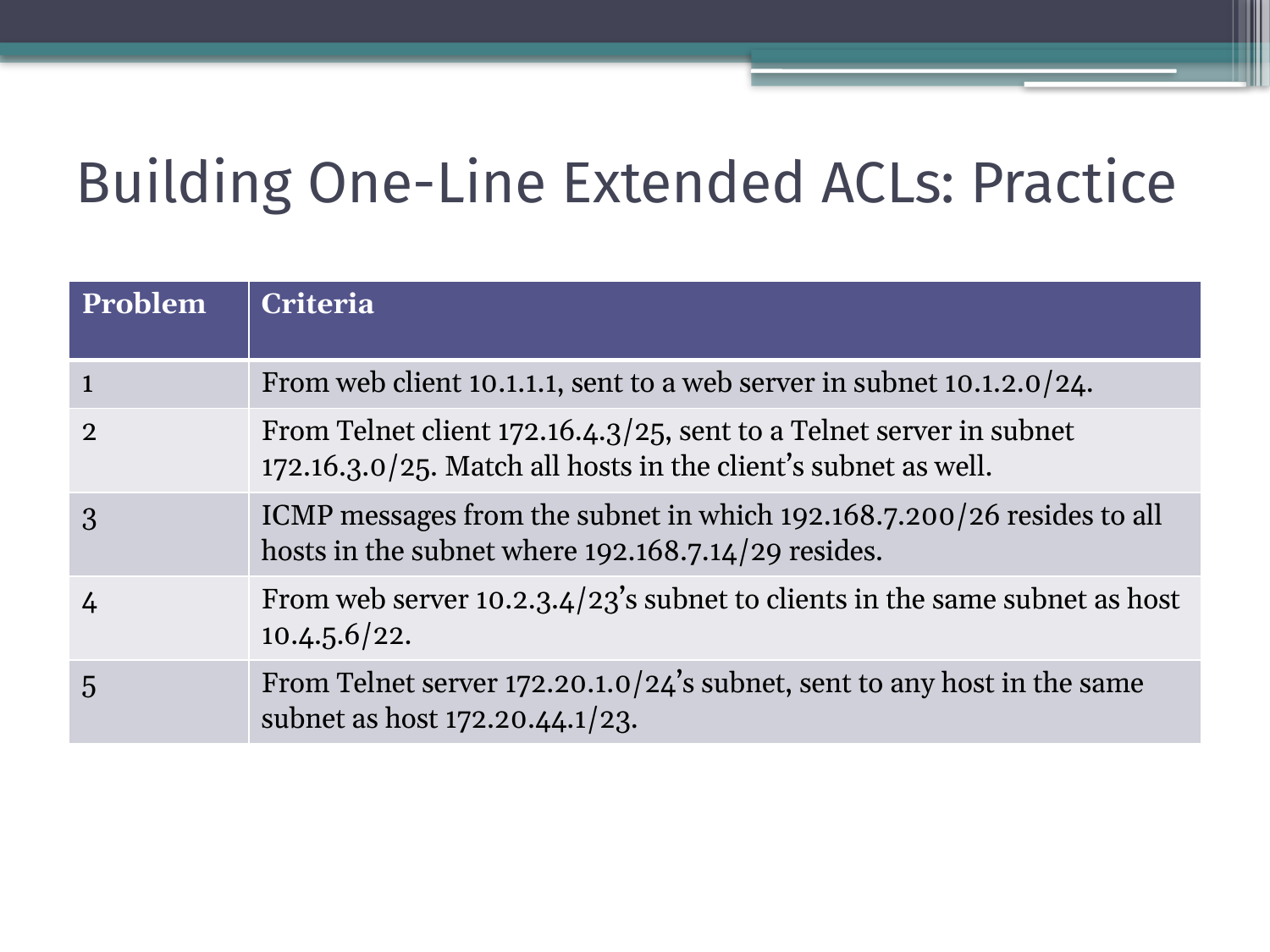

# Building One-Line Extended ACLs: Practice
| Problem | Criteria |
| --- | --- |
| 1 | From web client 10.1.1.1, sent to a web server in subnet 10.1.2.0/24. |
| 2 | From Telnet client 172.16.4.3/25, sent to a Telnet server in subnet 172.16.3.0/25. Match all hosts in the client’s subnet as well. |
| 3 | ICMP messages from the subnet in which 192.168.7.200/26 resides to all hosts in the subnet where 192.168.7.14/29 resides. |
| 4 | From web server 10.2.3.4/23’s subnet to clients in the same subnet as host 10.4.5.6/22. |
| 5 | From Telnet server 172.20.1.0/24’s subnet, sent to any host in the same subnet as host 172.20.44.1/23. |